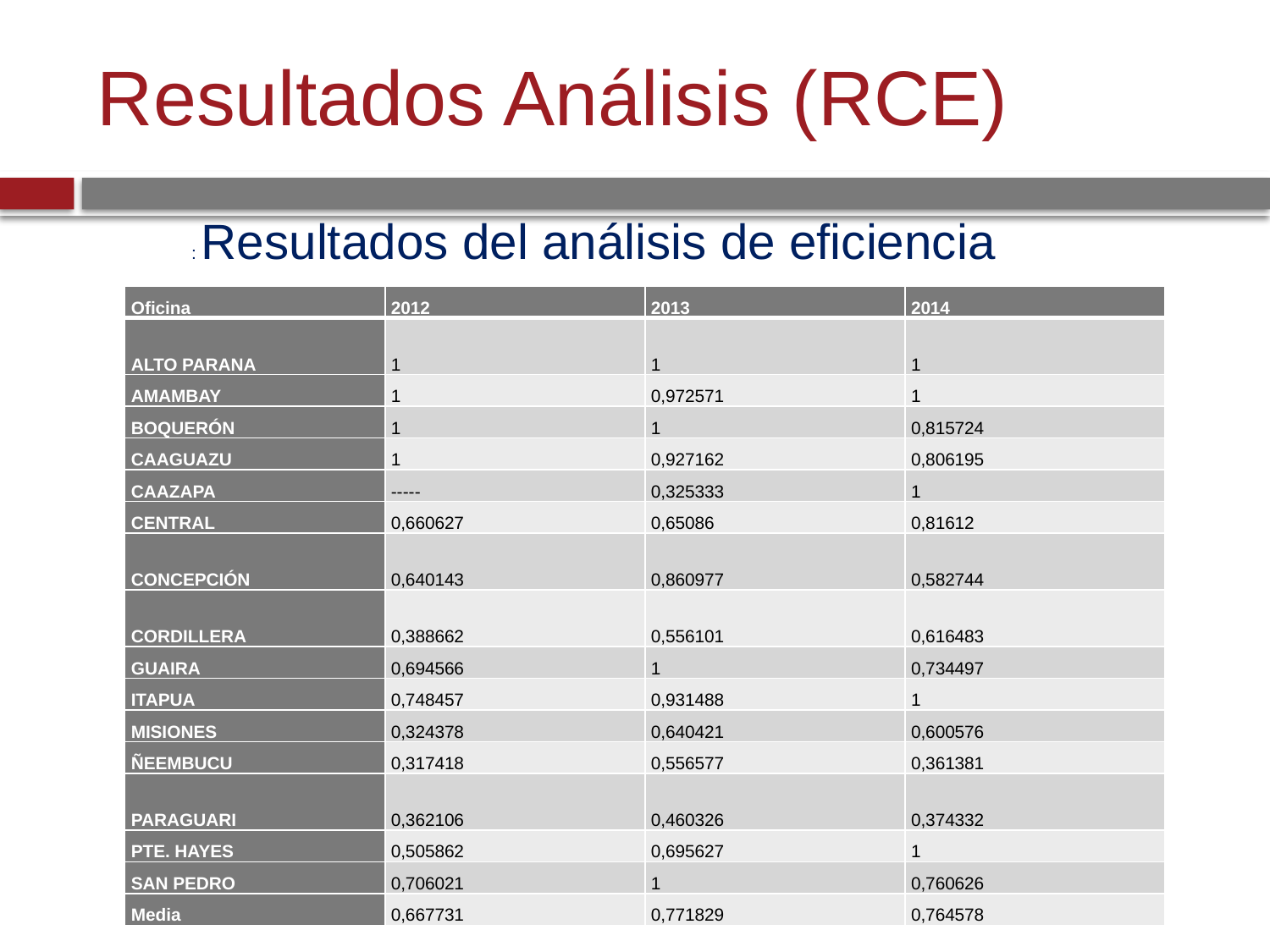

# Resultados Análisis (RCE)
: Resultados del análisis de eficiencia

| Oficina | 2012 | 2013 | 2014 |
| --- | --- | --- | --- |
| ALTO PARANA | 1 | 1 | 1 |
| AMAMBAY | 1 | 0,972571 | 1 |
| BOQUERÓN | 1 | 1 | 0,815724 |
| CAAGUAZU | 1 | 0,927162 | 0,806195 |
| CAAZAPA | ----- | 0,325333 | 1 |
| CENTRAL | 0,660627 | 0,65086 | 0,81612 |
| CONCEPCIÓN | 0,640143 | 0,860977 | 0,582744 |
| CORDILLERA | 0,388662 | 0,556101 | 0,616483 |
| GUAIRA | 0,694566 | 1 | 0,734497 |
| ITAPUA | 0,748457 | 0,931488 | 1 |
| MISIONES | 0,324378 | 0,640421 | 0,600576 |
| ÑEEMBUCU | 0,317418 | 0,556577 | 0,361381 |
| PARAGUARI | 0,362106 | 0,460326 | 0,374332 |
| PTE. HAYES | 0,505862 | 0,695627 | 1 |
| SAN PEDRO | 0,706021 | 1 | 0,760626 |
| Media | 0,667731 | 0,771829 | 0,764578 |